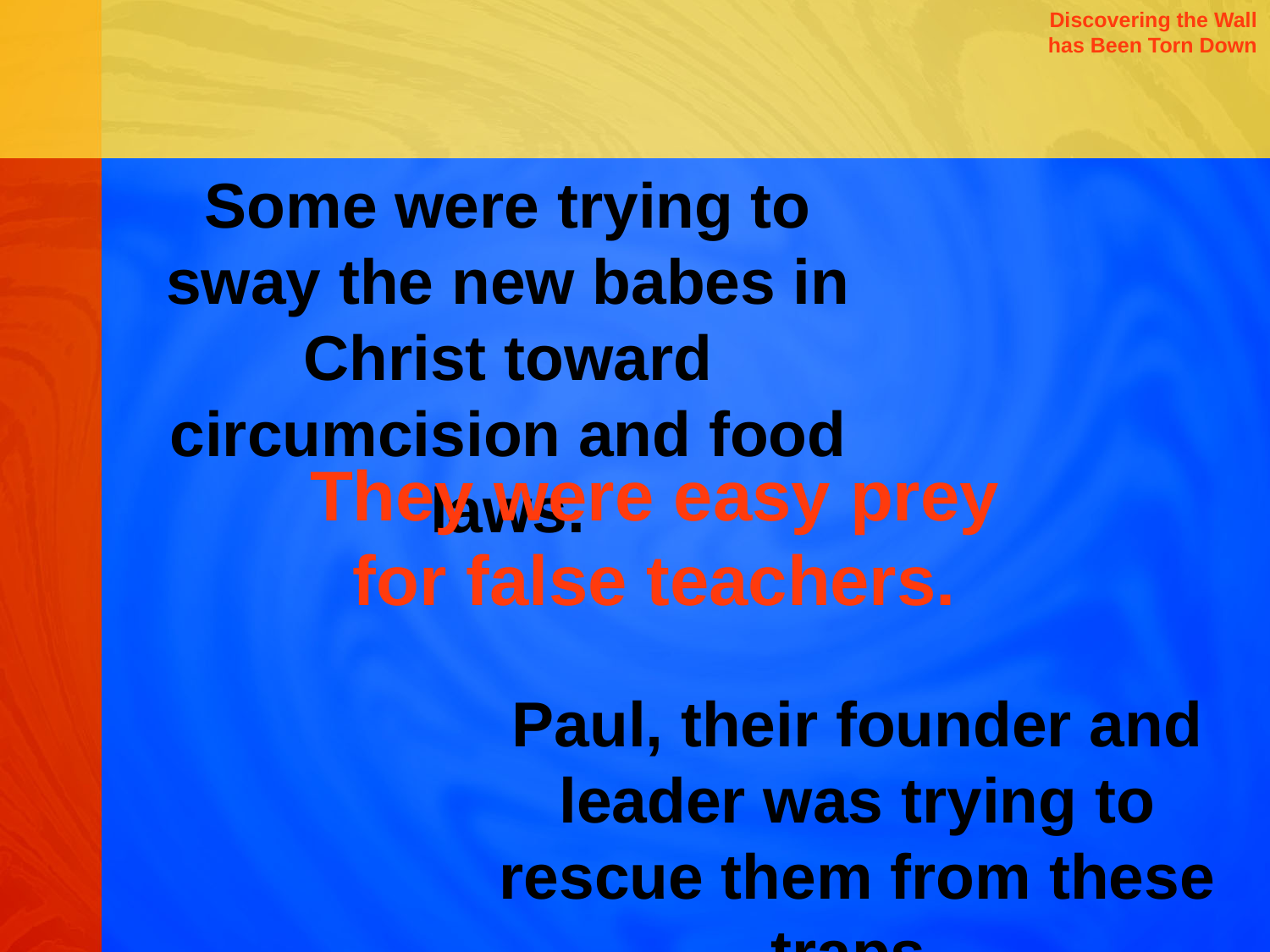

Discovering the Wall has Been Torn Down
Some were trying to sway the new babes in Christ toward circumcision and food laws.
They were easy prey for false teachers.
Paul, their founder and leader was trying to rescue them from these traps.